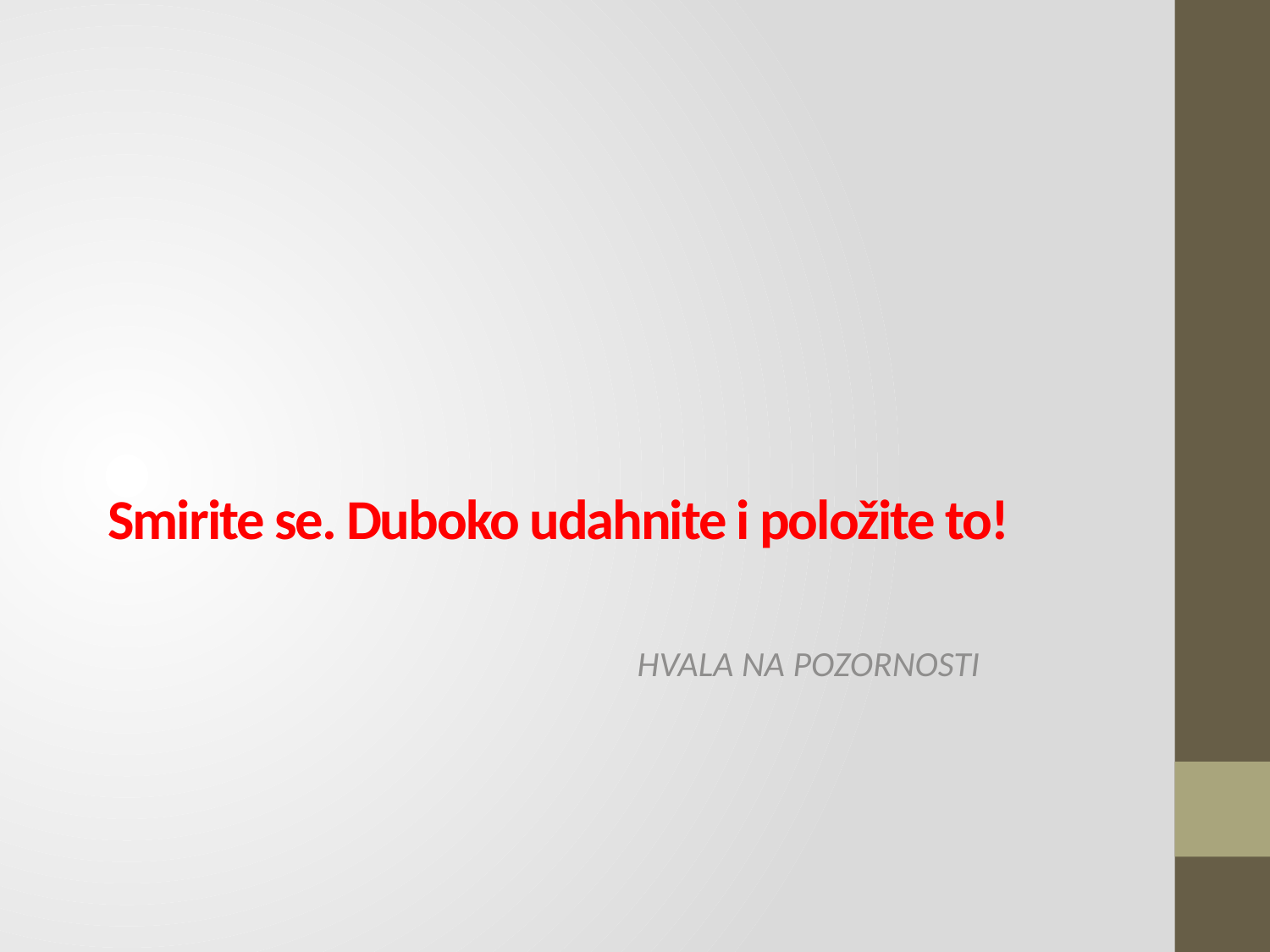

# Smirite se. Duboko udahnite i položite to!
HVALA NA POZORNOSTI